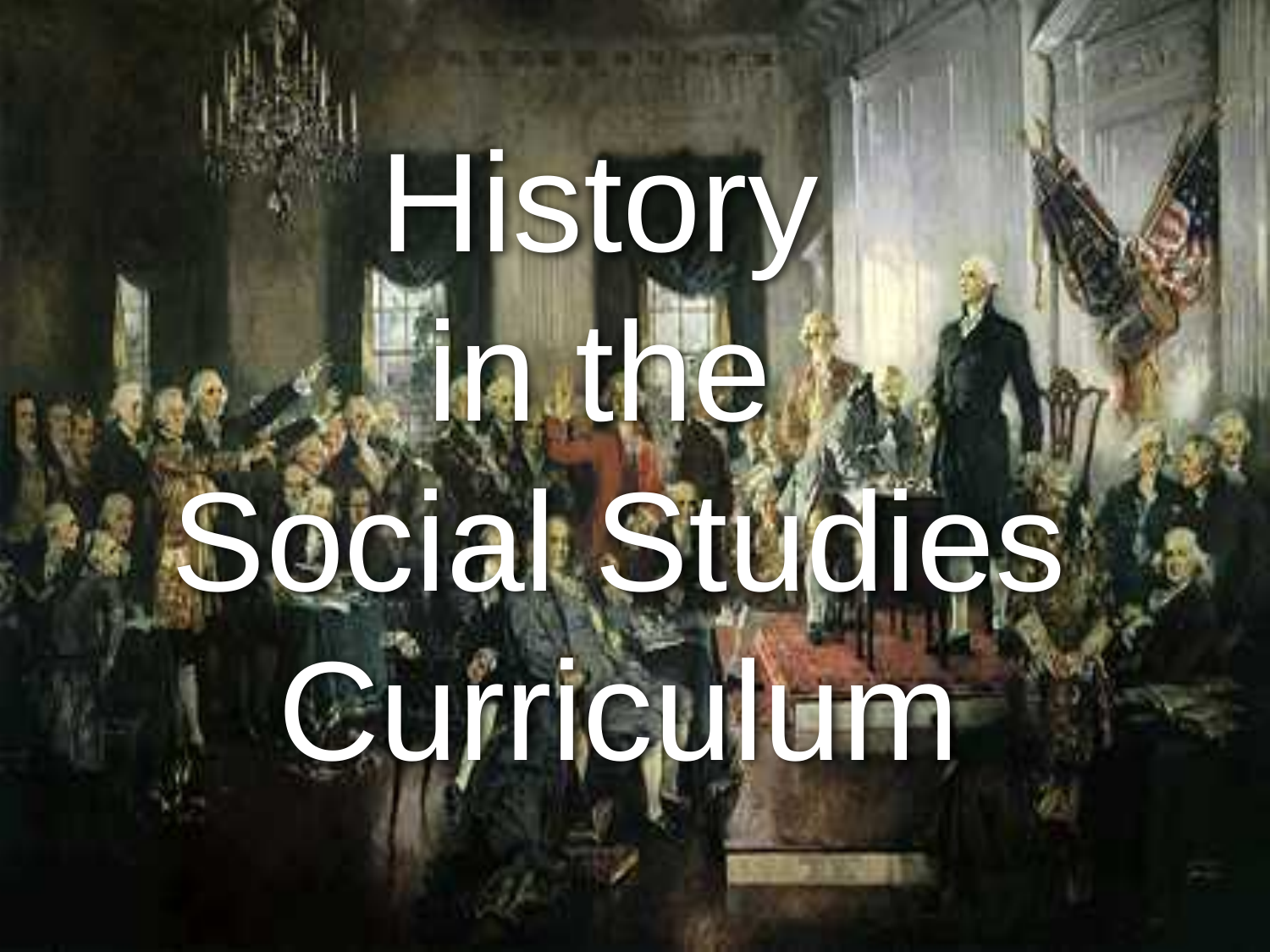

# History in the Social Studies Curriculum